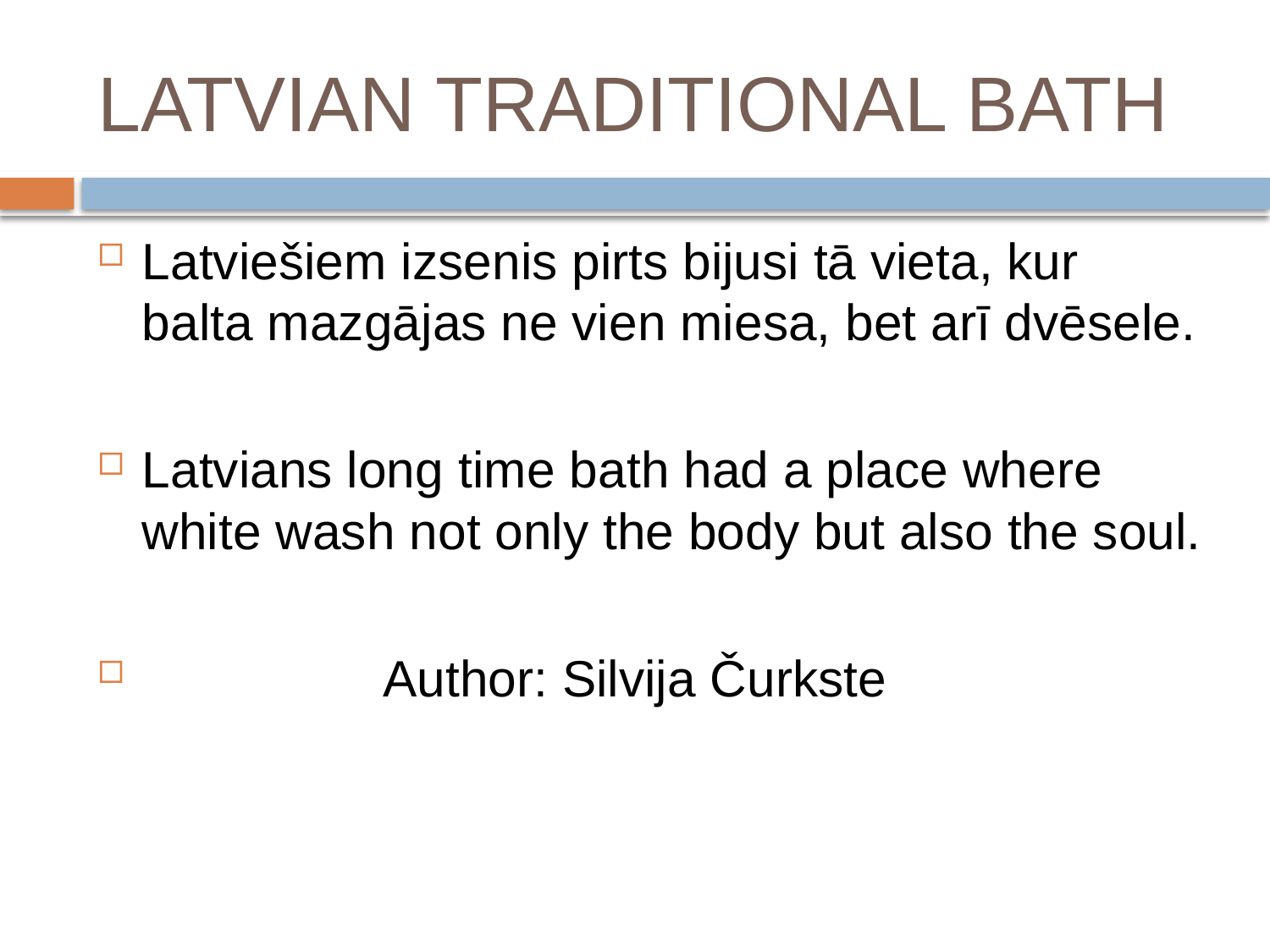

# LATVIAN TRADITIONAL BATH
Latviešiem izsenis pirts bijusi tā vieta, kur balta mazgājas ne vien miesa, bet arī dvēsele.

Latvians long time bath had a place where white wash not only the body but also the soul.

                 Author: Silvija Čurkste